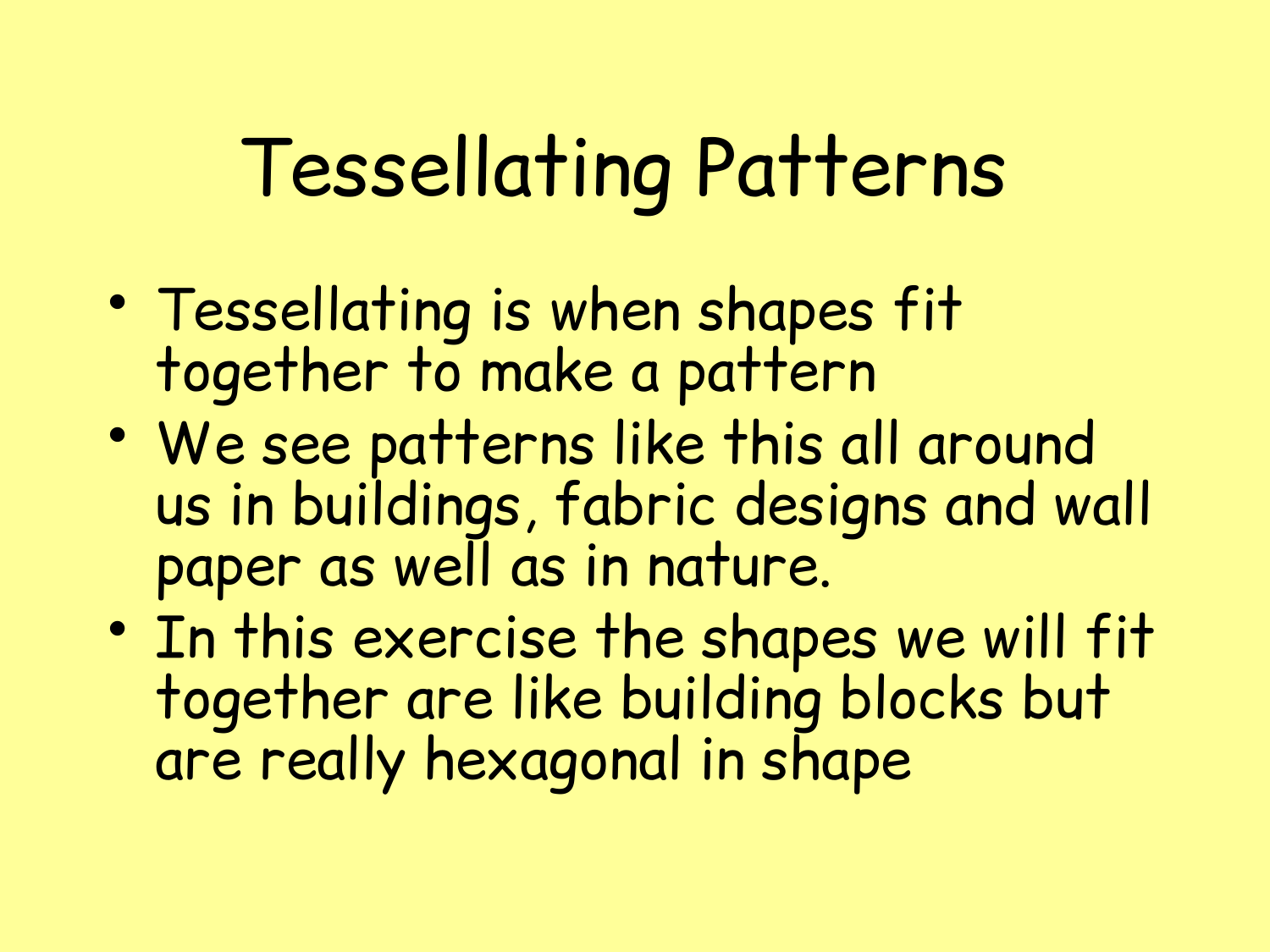

# Tessellating Patterns
Tessellating is when shapes fit together to make a pattern
We see patterns like this all around us in buildings, fabric designs and wall paper as well as in nature.
In this exercise the shapes we will fit together are like building blocks but are really hexagonal in shape